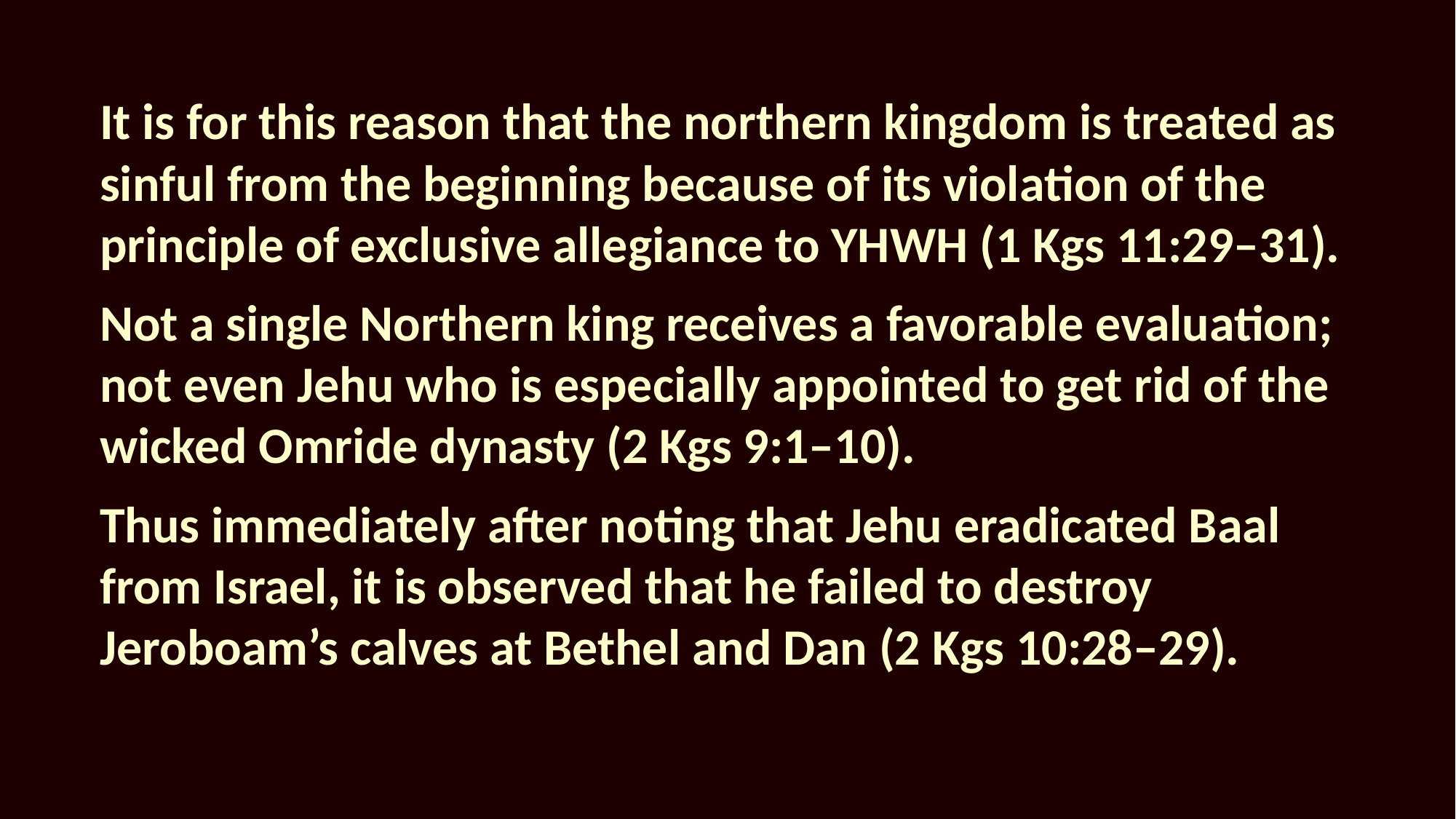

It is for this reason that the northern kingdom is treated as sinful from the beginning because of its violation of the principle of exclusive allegiance to YHWH (1 Kgs 11:29–31).
Not a single Northern king receives a favorable evaluation; not even Jehu who is especially appointed to get rid of the wicked Omride dynasty (2 Kgs 9:1–10).
Thus immediately after noting that Jehu eradicated Baal from Israel, it is observed that he failed to destroy Jeroboam’s calves at Bethel and Dan (2 Kgs 10:28–29).